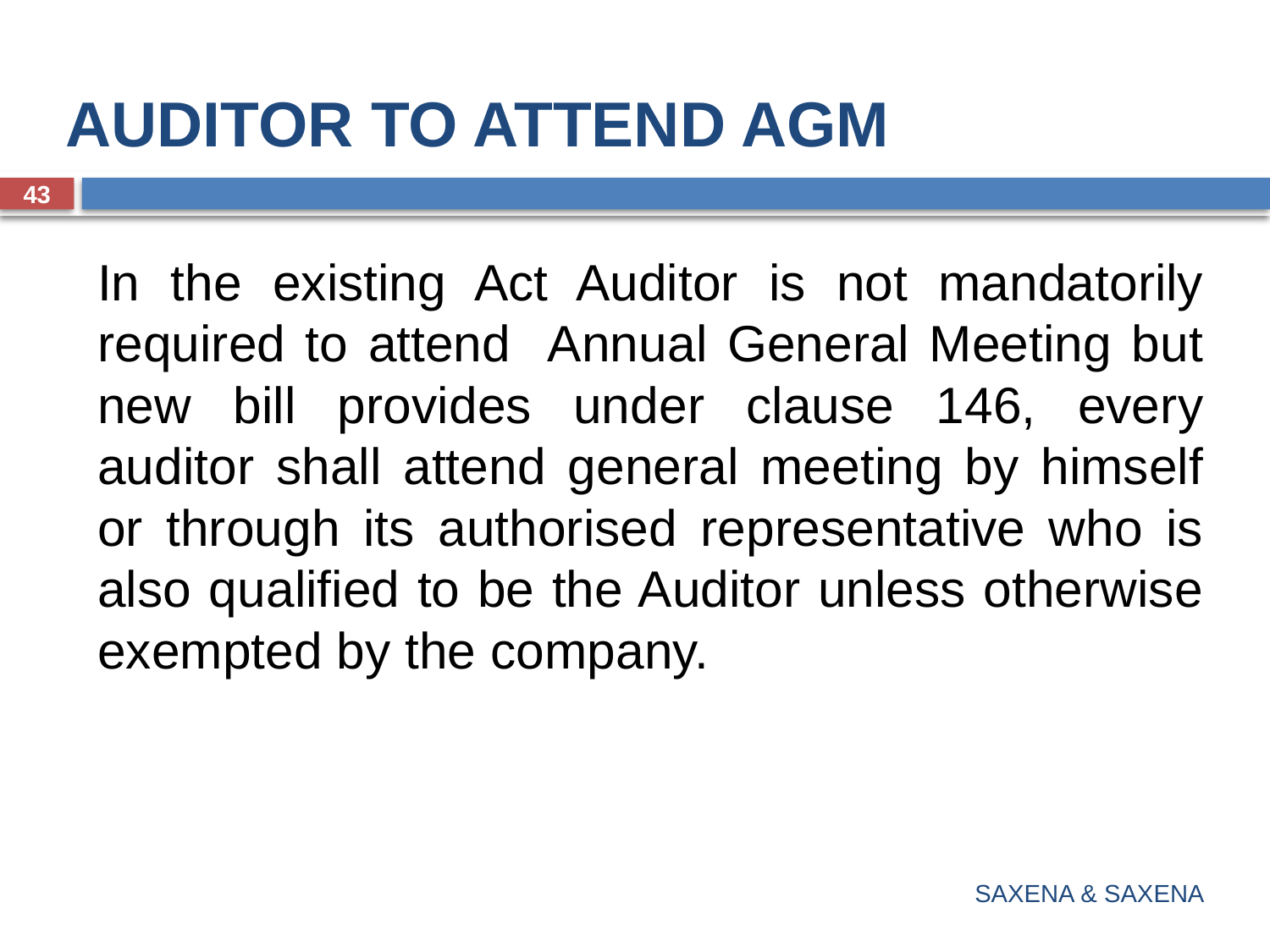

# AUDITOR TO ATTEND AGM
43
In the existing Act Auditor is not mandatorily required to attend  Annual General Meeting but new bill provides under clause 146, every auditor shall attend general meeting by himself or through its authorised representative who is also qualified to be the Auditor unless otherwise exempted by the company.

SAXENA & SAXENA